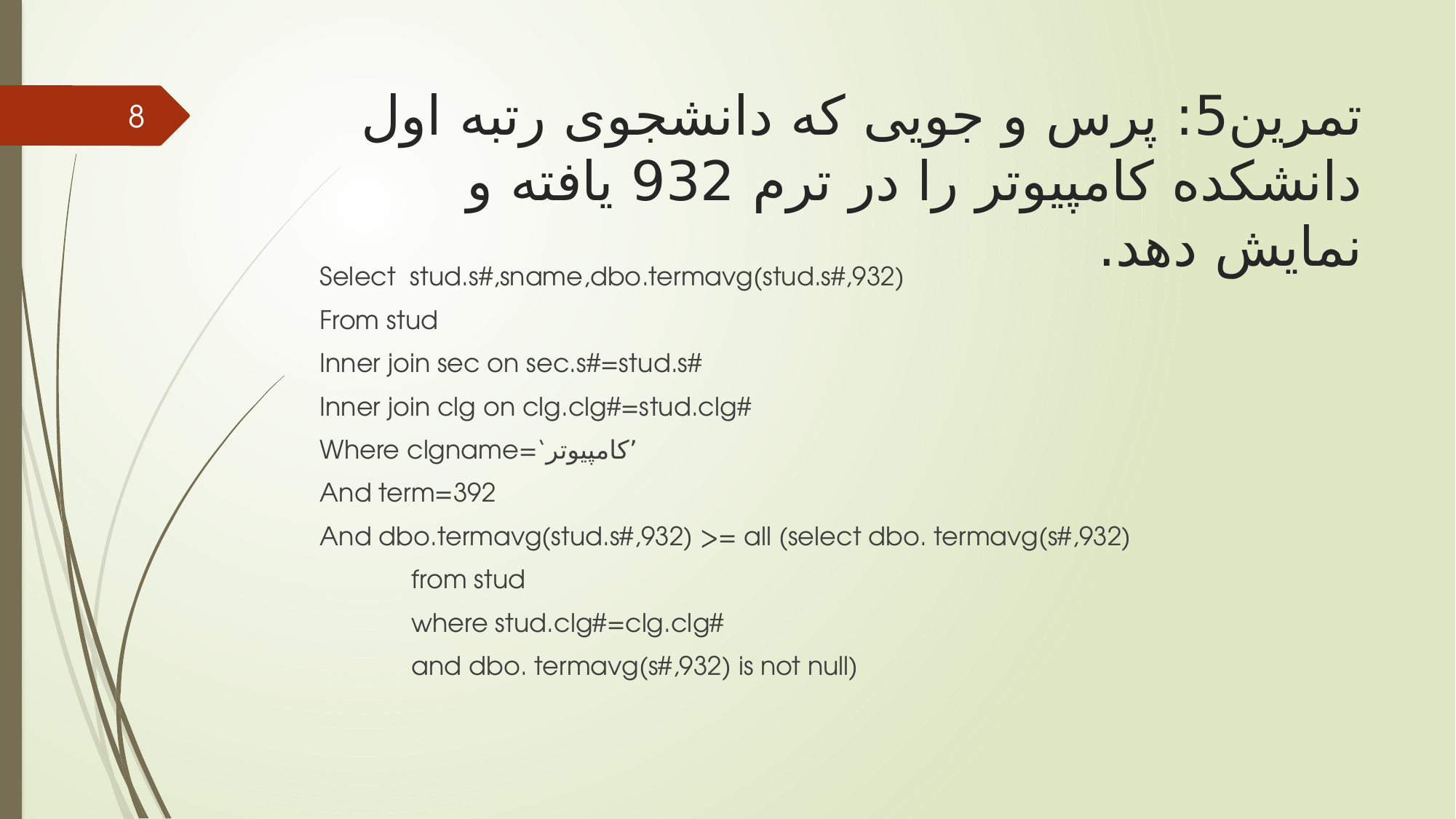

# تمرین5: پرس و جویی که دانشجوی رتبه اول دانشکده کام‍‍پیوتر را در ترم 932 یافته و نمایش دهد.
8
Select  stud.s#,sname,dbo.termavg(stud.s#,932)
From stud
Inner join sec on sec.s#=stud.s#
Inner join clg on clg.clg#=stud.clg#
Where clgname=‘کامپیوتر’
And term=392
And dbo.termavg(stud.s#,932) >= all (select dbo. termavg(s#,932)
									from stud
									where stud.clg#=clg.clg#
									and dbo. termavg(s#,932) is not null)